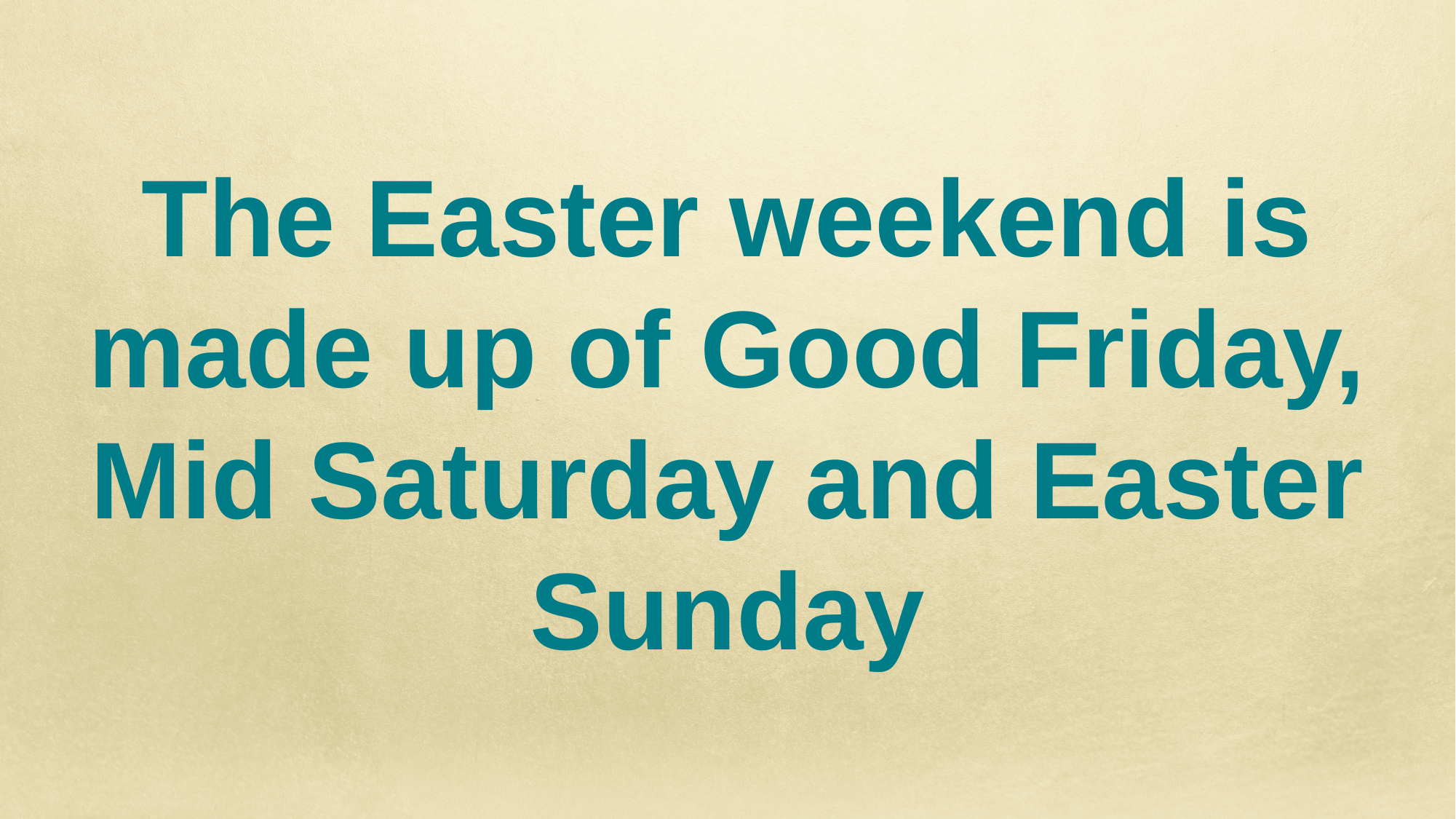

The Easter weekend is made up of Good Friday, Mid Saturday and Easter Sunday